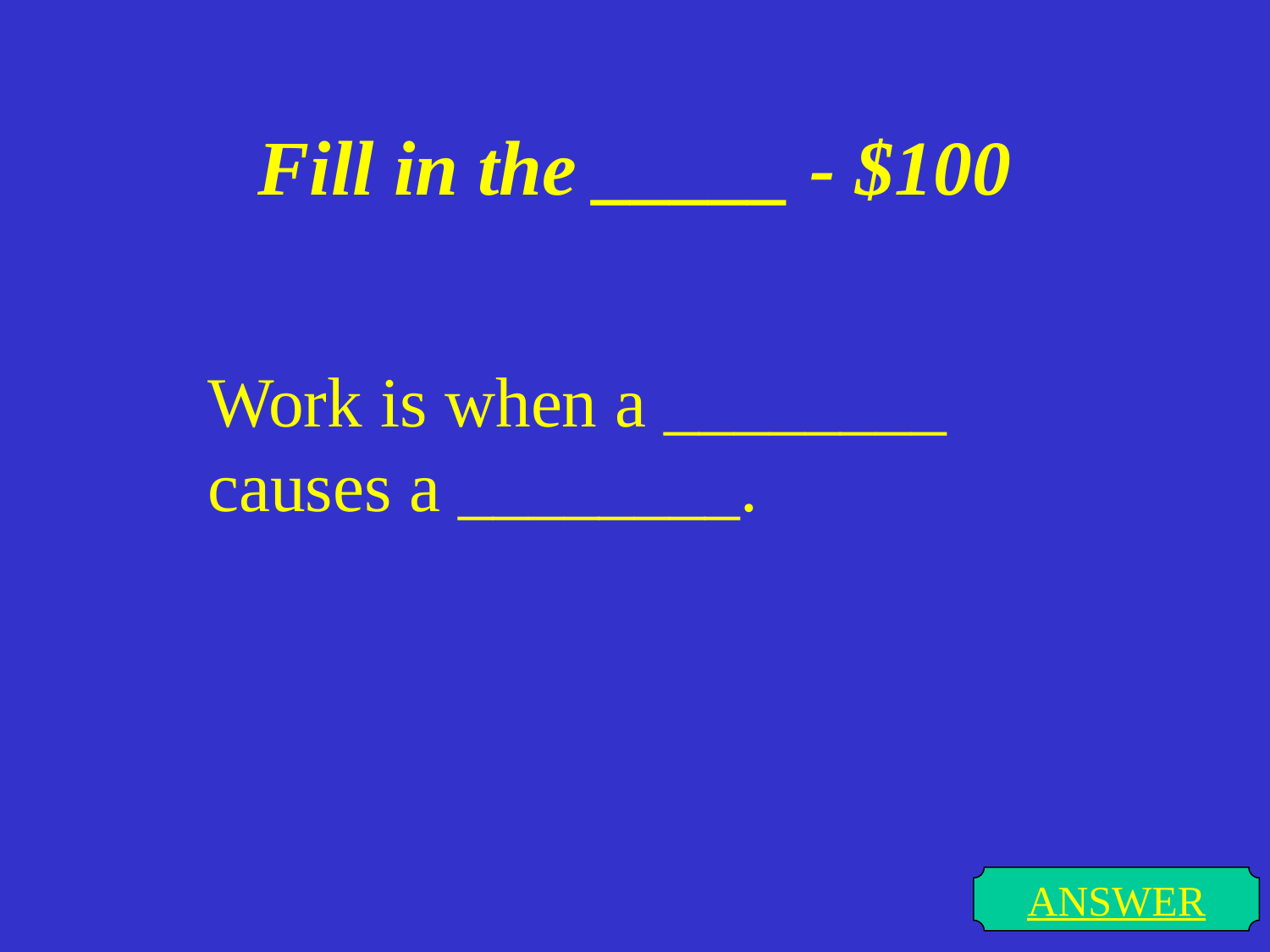

# Fill in the _____ - $100
Work is when a ________ causes a ________.

ANSWER